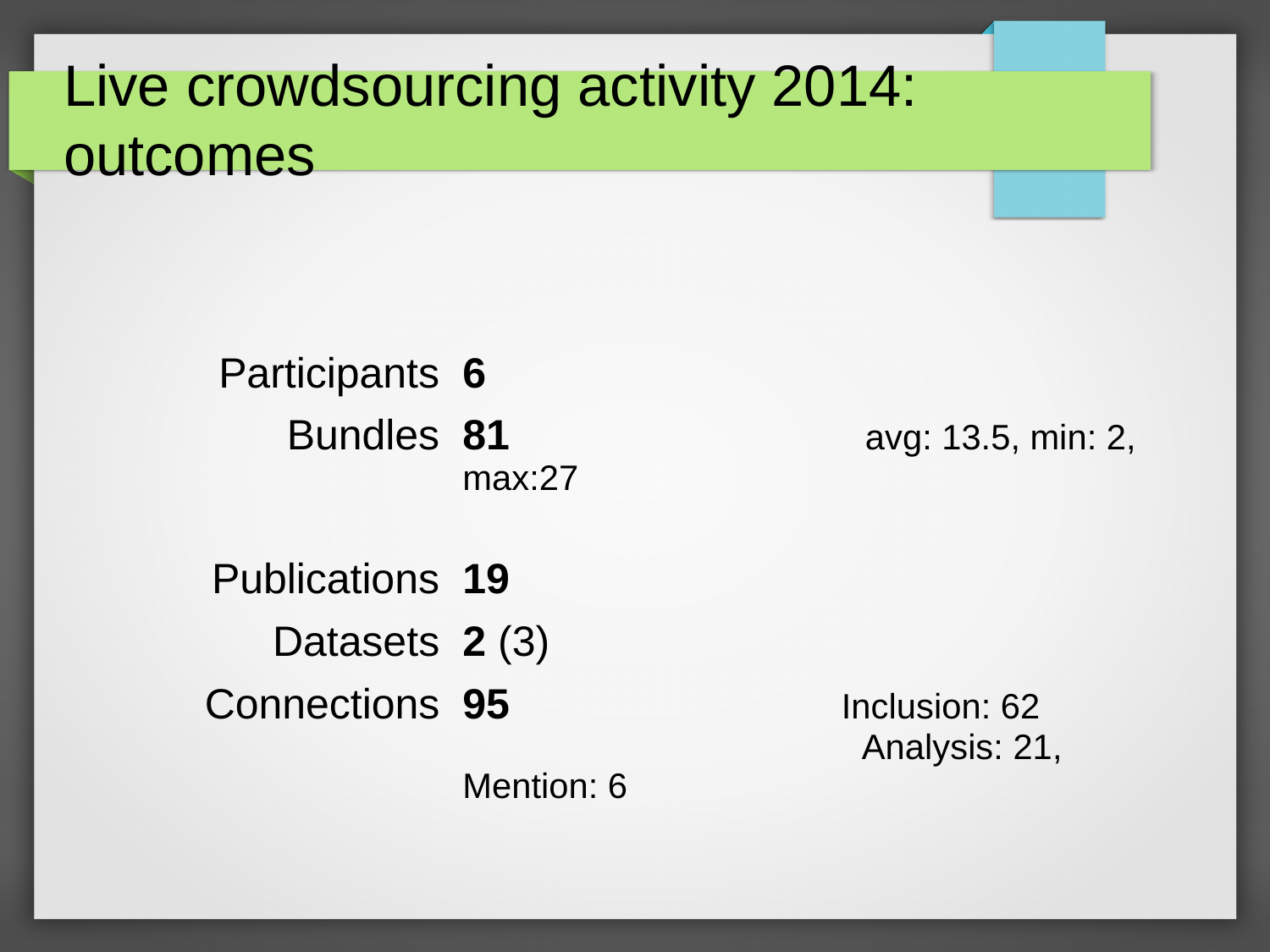

Live crowdsourcing activity 2014: outcomes
| Participants | 6 |
| --- | --- |
| Bundles | 81 avg: 13.5, min: 2, max:27 |
|  |  |
| Publications | 19 |
| Datasets | 2 (3) |
| Connections | 95 Inclusion: 62 Analysis: 21, Mention: 6 |